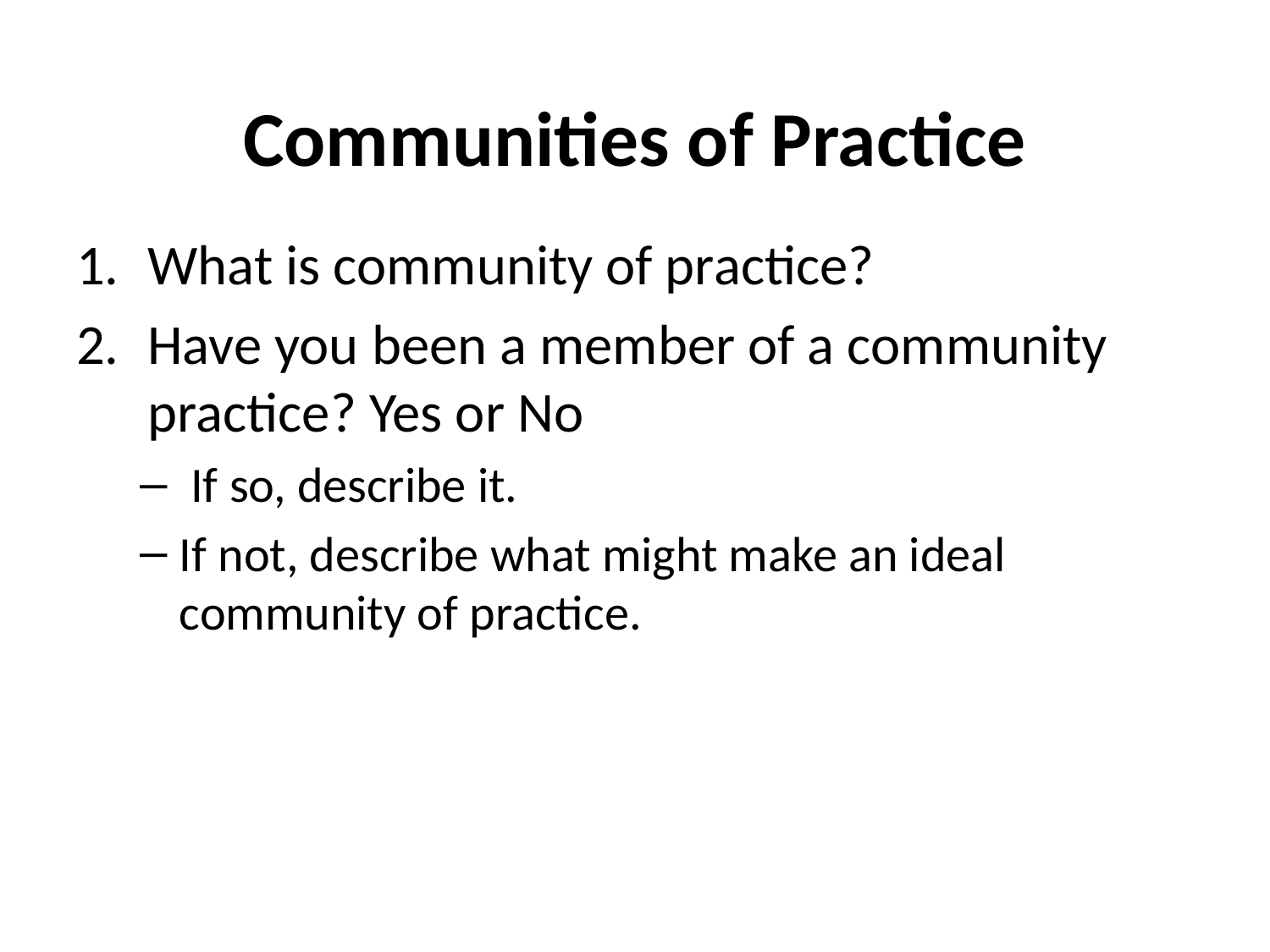

# Communities of Practice
What is community of practice?
Have you been a member of a community practice? Yes or No
 If so, describe it.
If not, describe what might make an ideal community of practice.